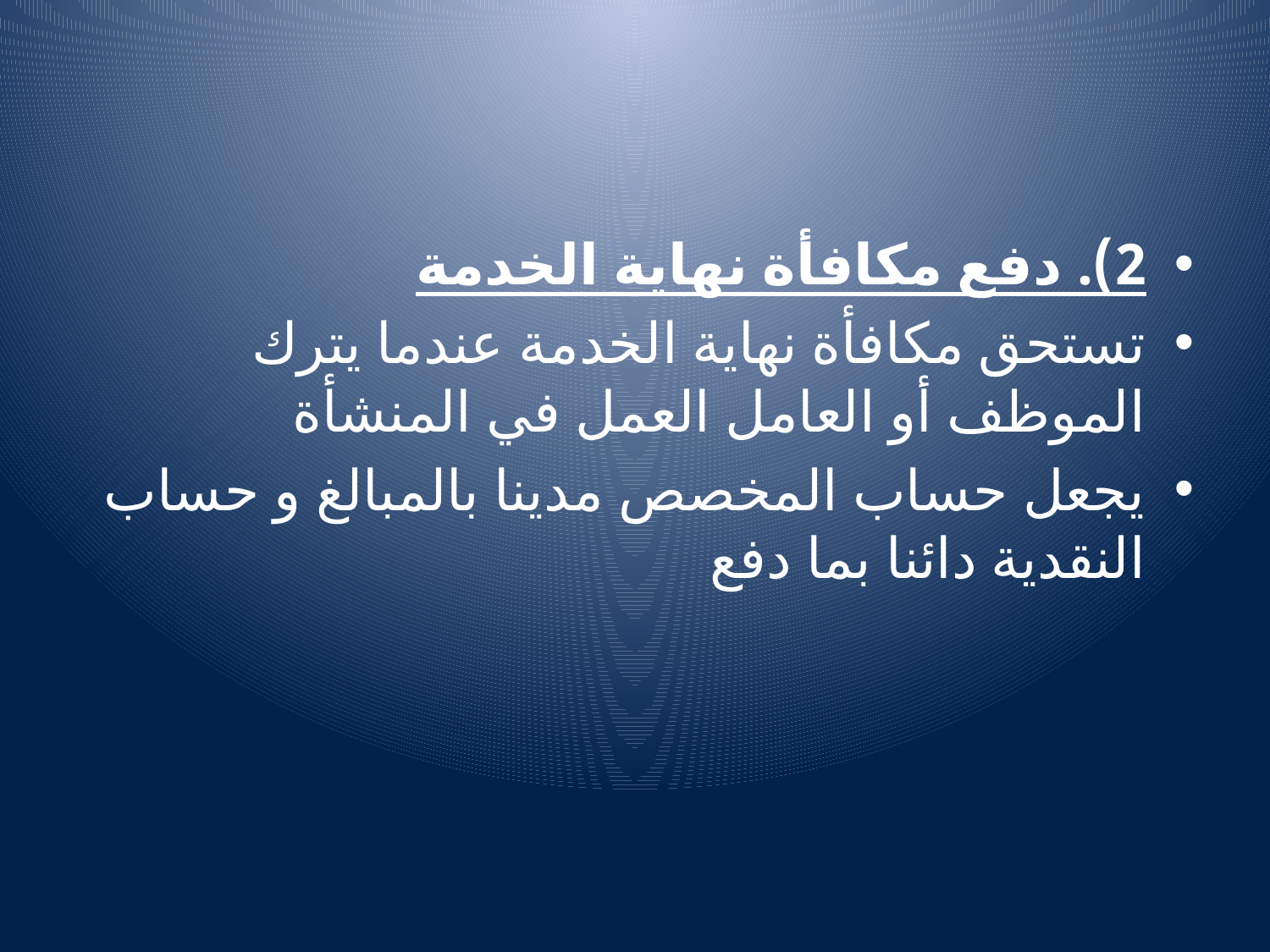

#
2). دفع مكافأة نهاية الخدمة
تستحق مكافأة نهاية الخدمة عندما يترك الموظف أو العامل العمل في المنشأة
يجعل حساب المخصص مدينا بالمبالغ و حساب النقدية دائنا بما دفع